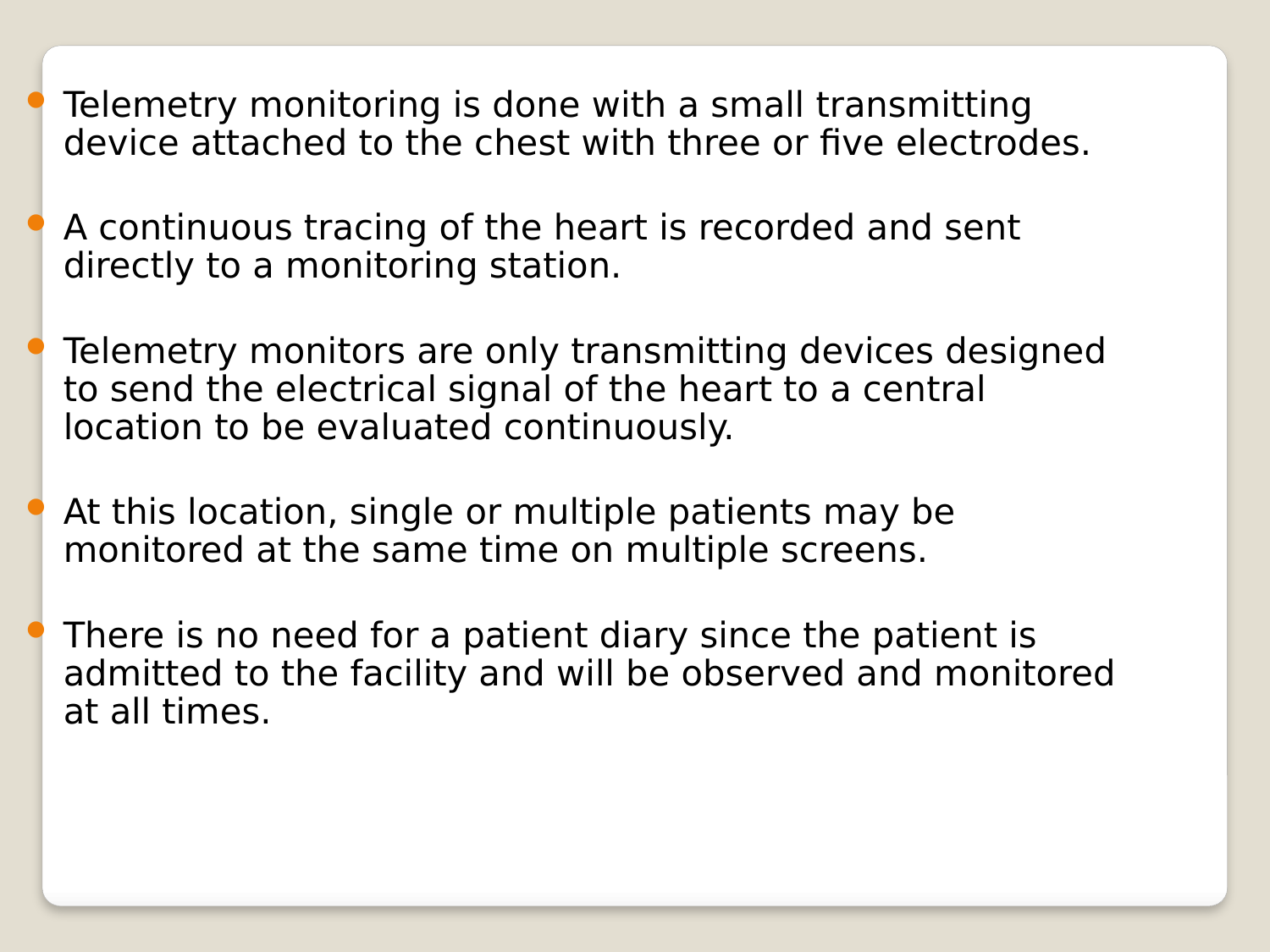

Telemetry monitoring is done with a small transmitting device attached to the chest with three or five electrodes.

A continuous tracing of the heart is recorded and sent directly to a monitoring station.

Telemetry monitors are only transmitting devices designed to send the electrical signal of the heart to a central location to be evaluated continuously.

At this location, single or multiple patients may be monitored at the same time on multiple screens.

There is no need for a patient diary since the patient is admitted to the facility and will be observed and monitored at all times.